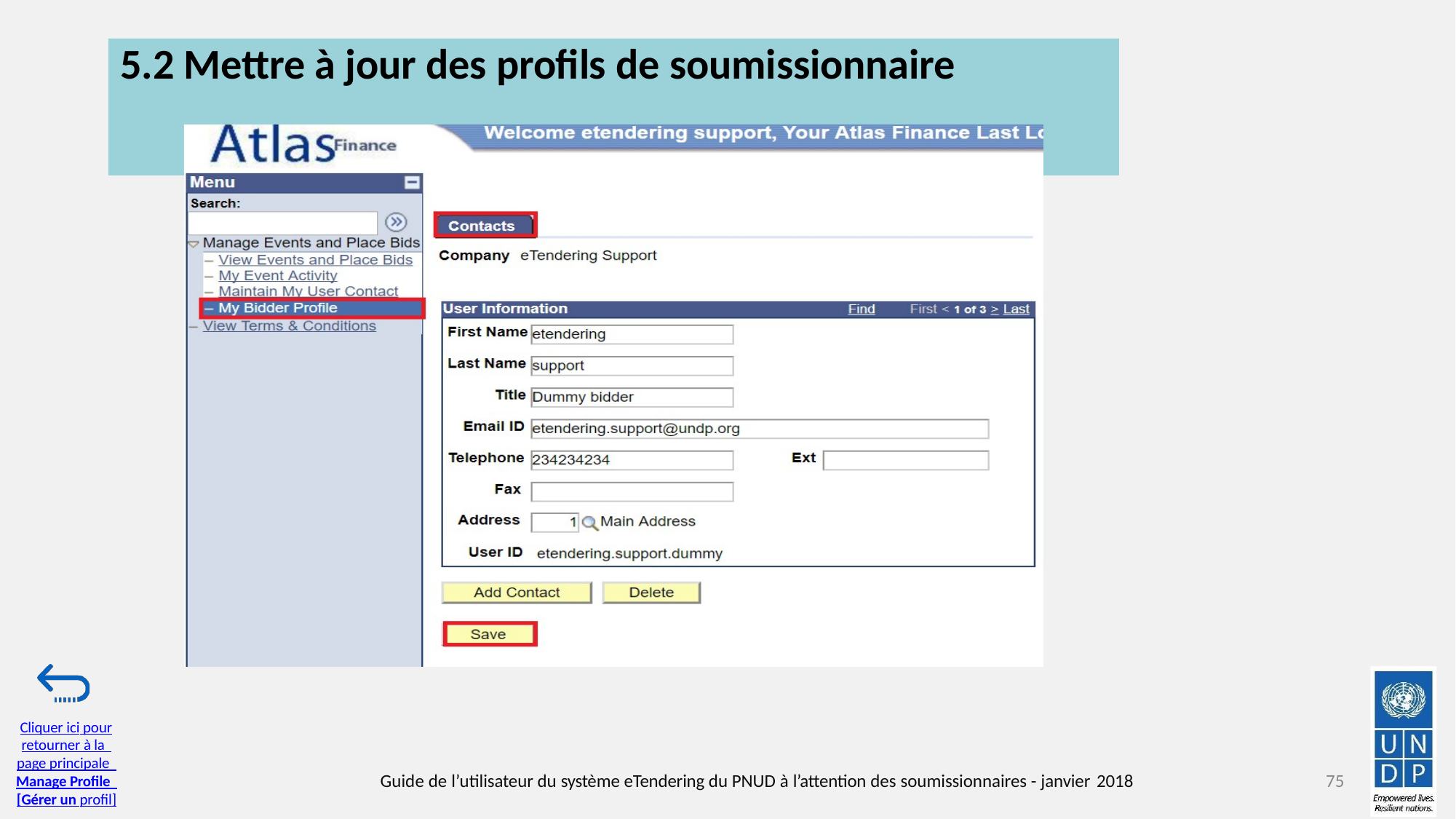

# 5.2 Mettre à jour des profils de soumissionnaire

Cliquer ici pour
retourner à la  page principale  Manage Profile  [Gérer un profil]
Guide de l’utilisateur du système eTendering du PNUD à l’attention des soumissionnaires - janvier 2018
75